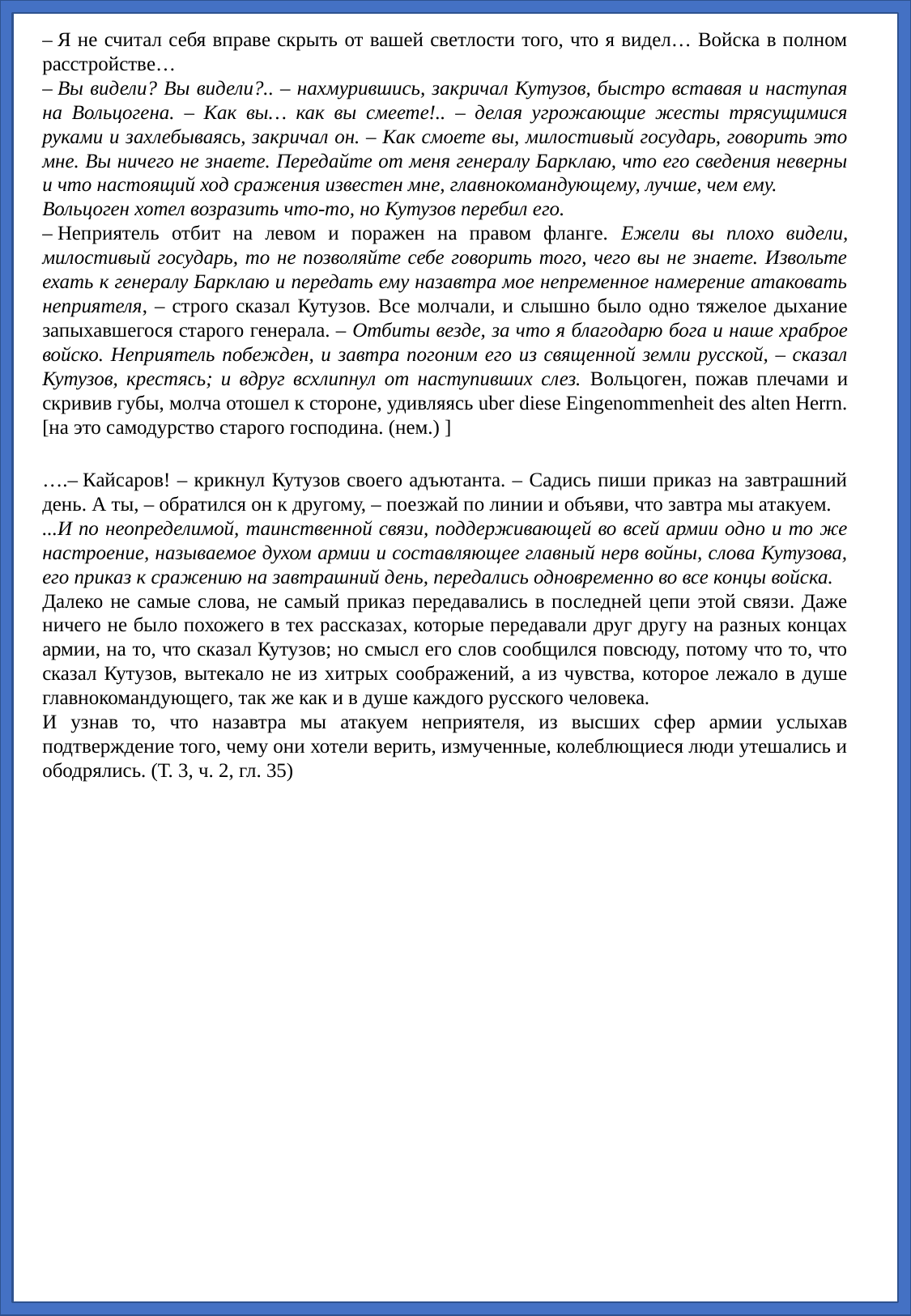

– Я не считал себя вправе скрыть от вашей светлости того, что я видел… Войска в полном расстройстве…
– Вы видели? Вы видели?.. – нахмурившись, закричал Кутузов, быстро вставая и наступая на Вольцогена. – Как вы… как вы смеете!.. – делая угрожающие жесты трясущимися руками и захлебываясь, закричал он. – Как смоете вы, милостивый государь, говорить это мне. Вы ничего не знаете. Передайте от меня генералу Барклаю, что его сведения неверны и что настоящий ход сражения известен мне, главнокомандующему, лучше, чем ему.
Вольцоген хотел возразить что-то, но Кутузов перебил его.
– Неприятель отбит на левом и поражен на правом фланге. Ежели вы плохо видели, милостивый государь, то не позволяйте себе говорить того, чего вы не знаете. Извольте ехать к генералу Барклаю и передать ему назавтра мое непременное намерение атаковать неприятеля, – строго сказал Кутузов. Все молчали, и слышно было одно тяжелое дыхание запыхавшегося старого генерала. – Отбиты везде, за что я благодарю бога и наше храброе войско. Неприятель побежден, и завтра погоним его из священной земли русской, – сказал Кутузов, крестясь; и вдруг всхлипнул от наступивших слез. Вольцоген, пожав плечами и скривив губы, молча отошел к стороне, удивляясь uber diese Eingenommenheit des alten Herrn. [на это самодурство старого господина. (нем.) ]

….– Кайсаров! – крикнул Кутузов своего адъютанта. – Садись пиши приказ на завтрашний день. А ты, – обратился он к другому, – поезжай по линии и объяви, что завтра мы атакуем.
...И по неопределимой, таинственной связи, поддерживающей во всей армии одно и то же настроение, называемое духом армии и составляющее главный нерв войны, слова Кутузова, его приказ к сражению на завтрашний день, передались одновременно во все концы войска.
Далеко не самые слова, не самый приказ передавались в последней цепи этой связи. Даже ничего не было похожего в тех рассказах, которые передавали друг другу на разных концах армии, на то, что сказал Кутузов; но смысл его слов сообщился повсюду, потому что то, что сказал Кутузов, вытекало не из хитрых соображений, а из чувства, которое лежало в душе главнокомандующего, так же как и в душе каждого русского человека.
И узнав то, что назавтра мы атакуем неприятеля, из высших сфер армии услыхав подтверждение того, чему они хотели верить, измученные, колеблющиеся люди утешались и ободрялись. (Т. 3, ч. 2, гл. 35)